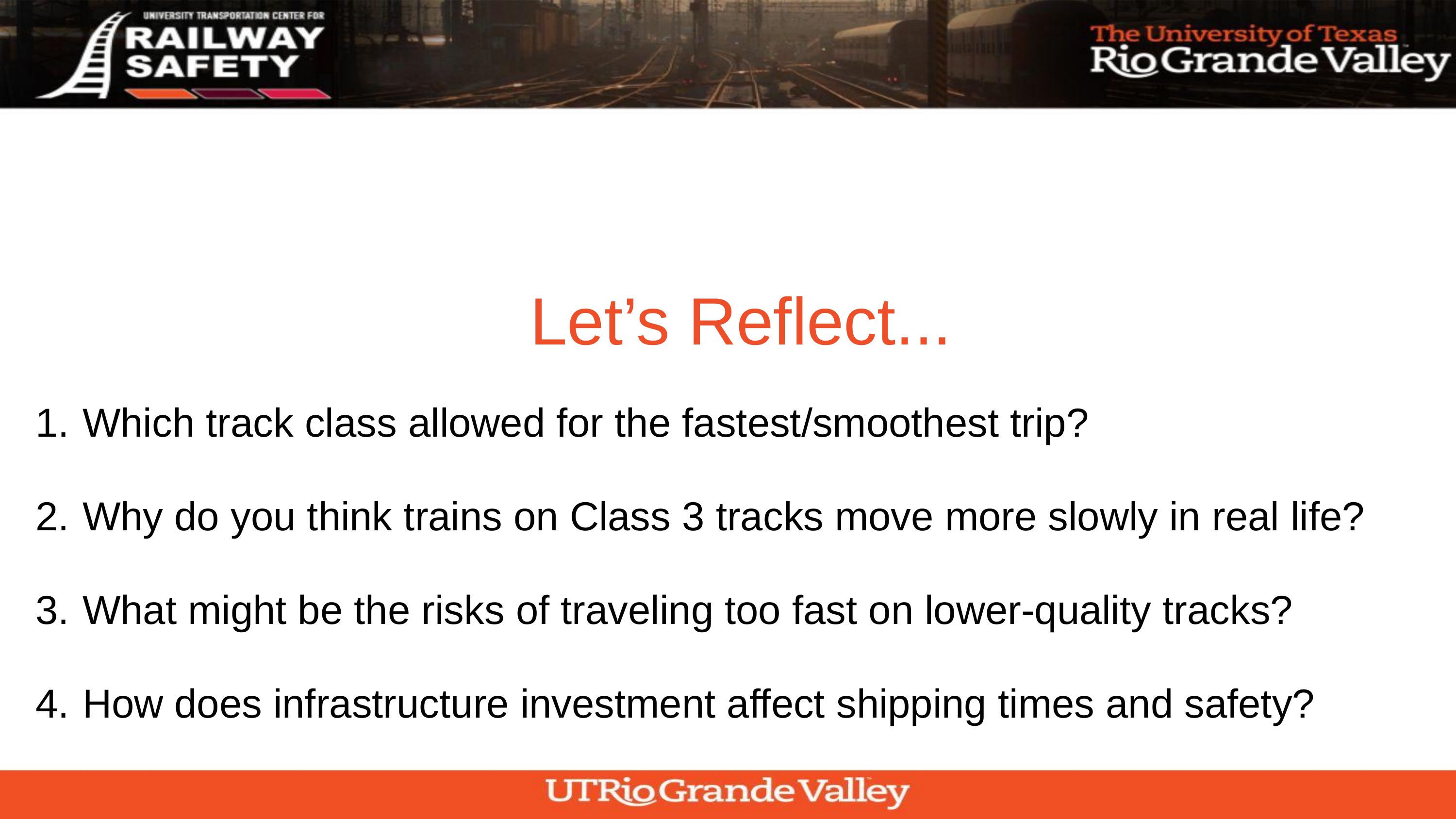

Let’s Reflect...

 Which track class allowed for the fastest/smoothest trip?
 Why do you think trains on Class 3 tracks move more slowly in real life?
 What might be the risks of traveling too fast on lower-quality tracks?
 How does infrastructure investment affect shipping times and safety?